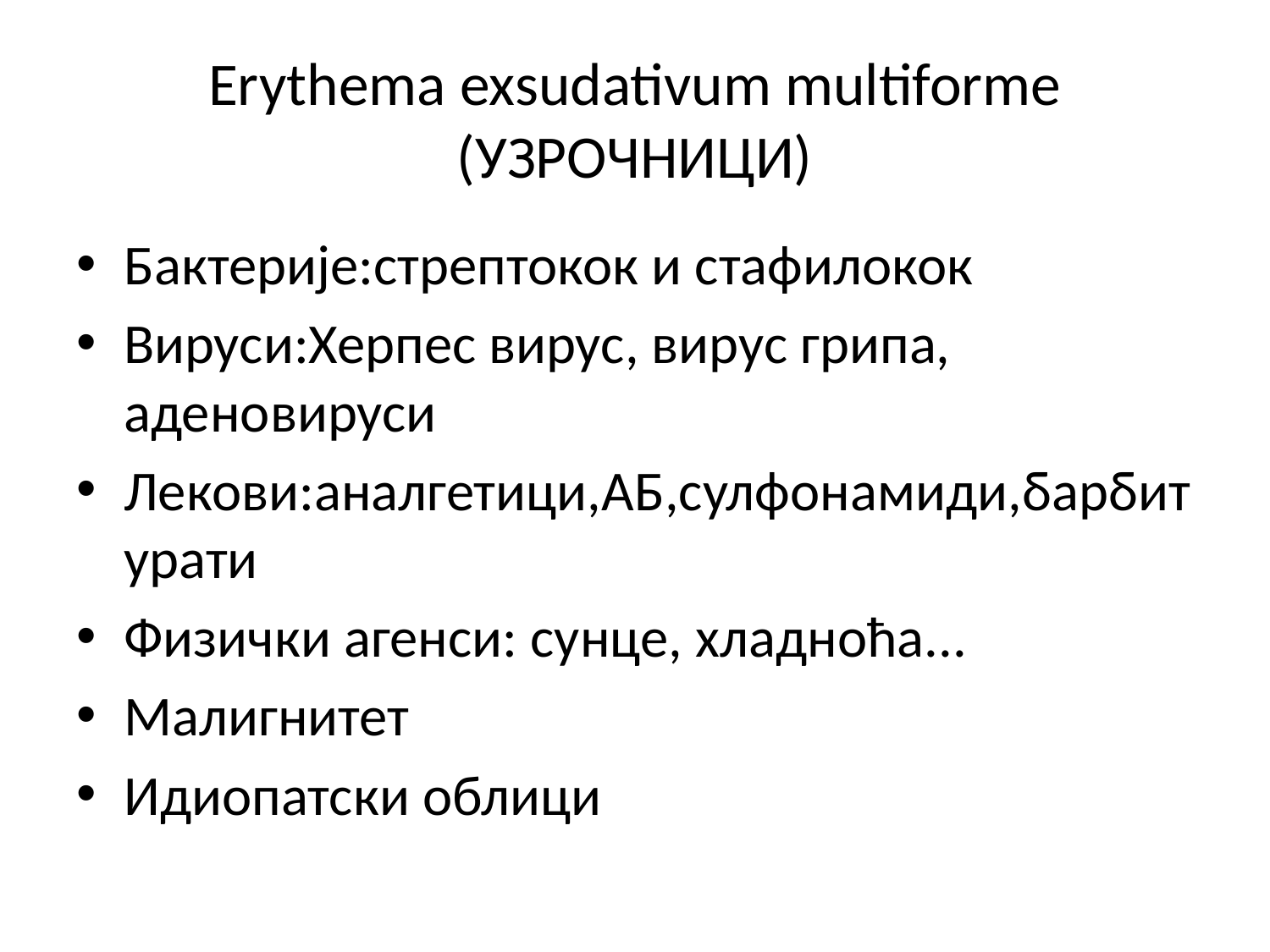

# Erythema exsudativum multiforme (УЗРОЧНИЦИ)
Бактерије:стрептокок и стафилокок
Вируси:Херпес вирус, вирус грипа, аденовируси
Лекови:аналгетици,АБ,сулфонамиди,барбитурати
Физички агенси: сунце, хладноћа...
Малигнитет
Идиопатски облици